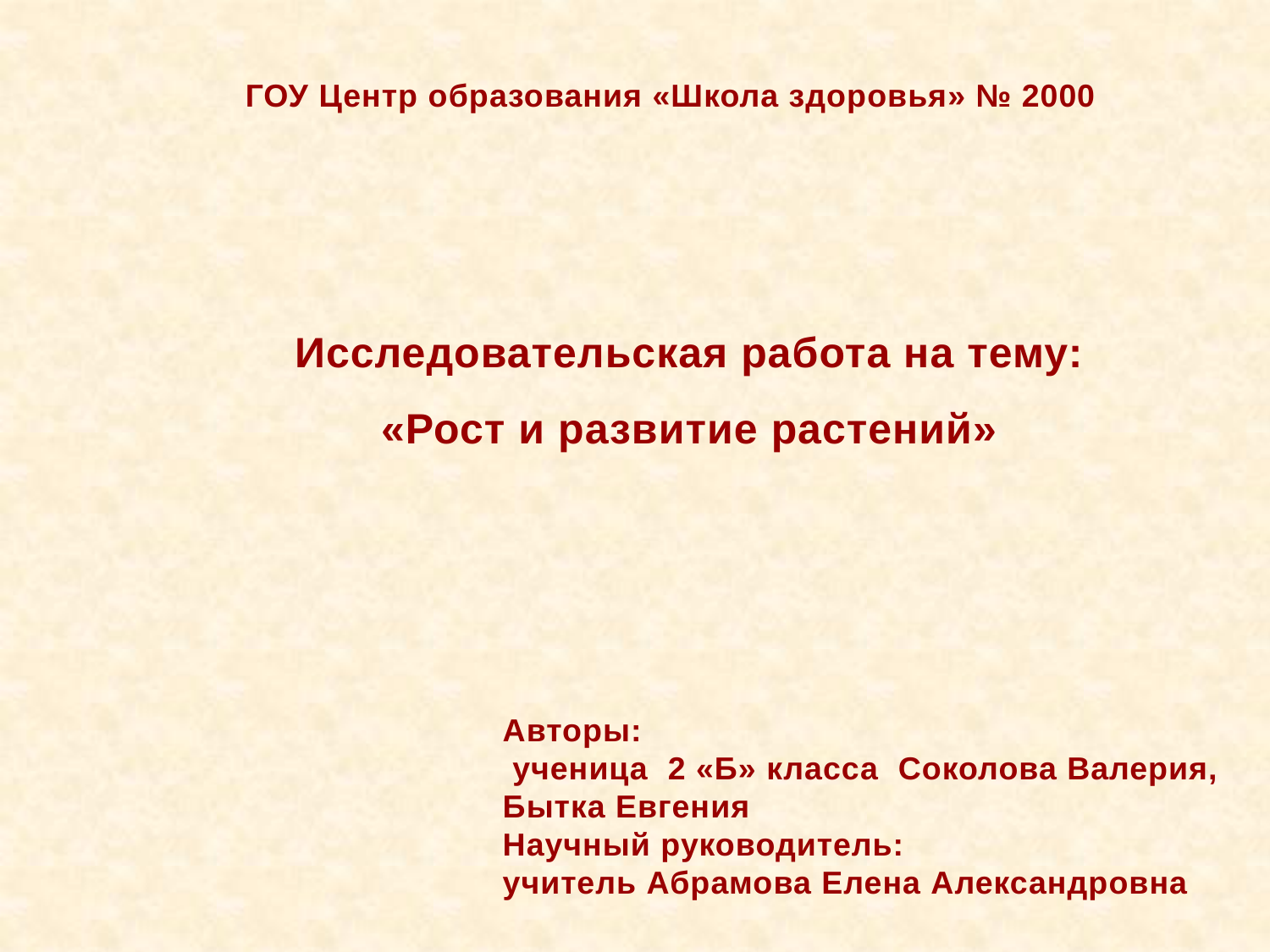

ГОУ Центр образования «Школа здоровья» № 2000
Исследовательская работа на тему:
«Рост и развитие растений»
Авторы:
 ученица  2 «Б» класса  Соколова Валерия,
Бытка Евгения
Научный руководитель:
учитель Абрамова Елена Александровна